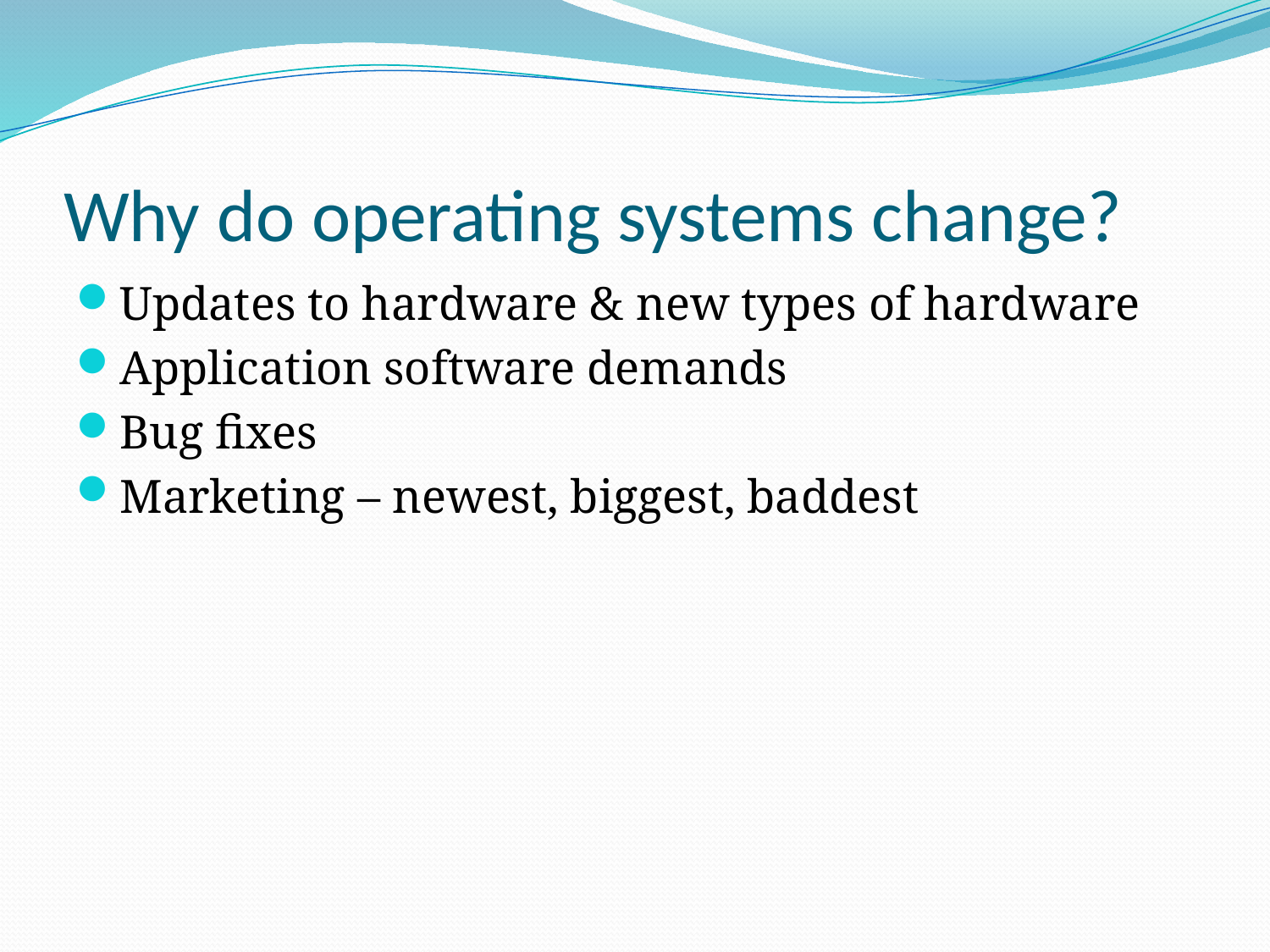

# Why do operating systems change?
Updates to hardware & new types of hardware
Application software demands
Bug fixes
Marketing – newest, biggest, baddest